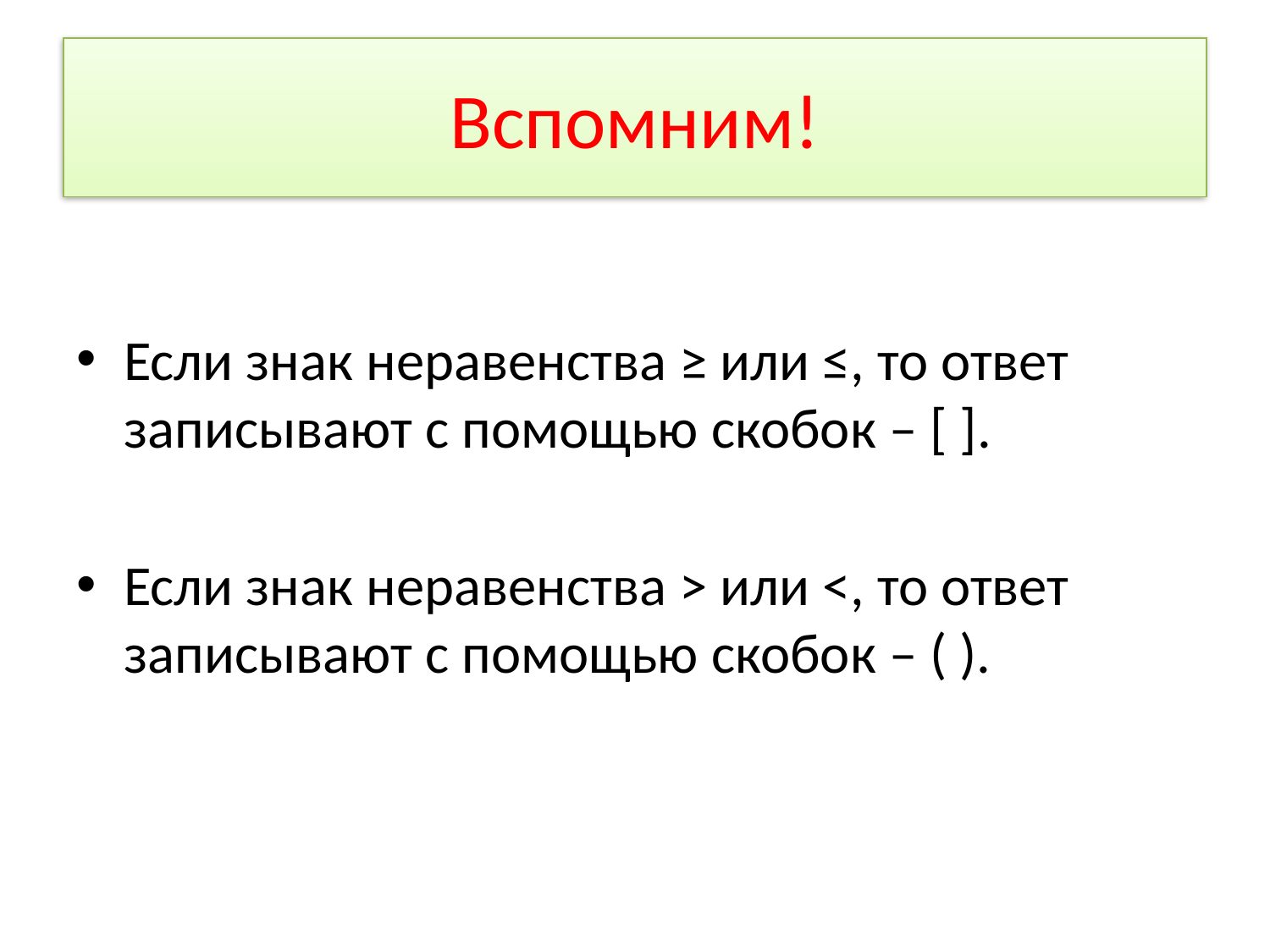

# Вспомним!
Если знак неравенства ≥ или ≤, то ответ записывают с помощью скобок – [ ].

Если знак неравенства > или <, то ответ записывают с помощью скобок – ( ).